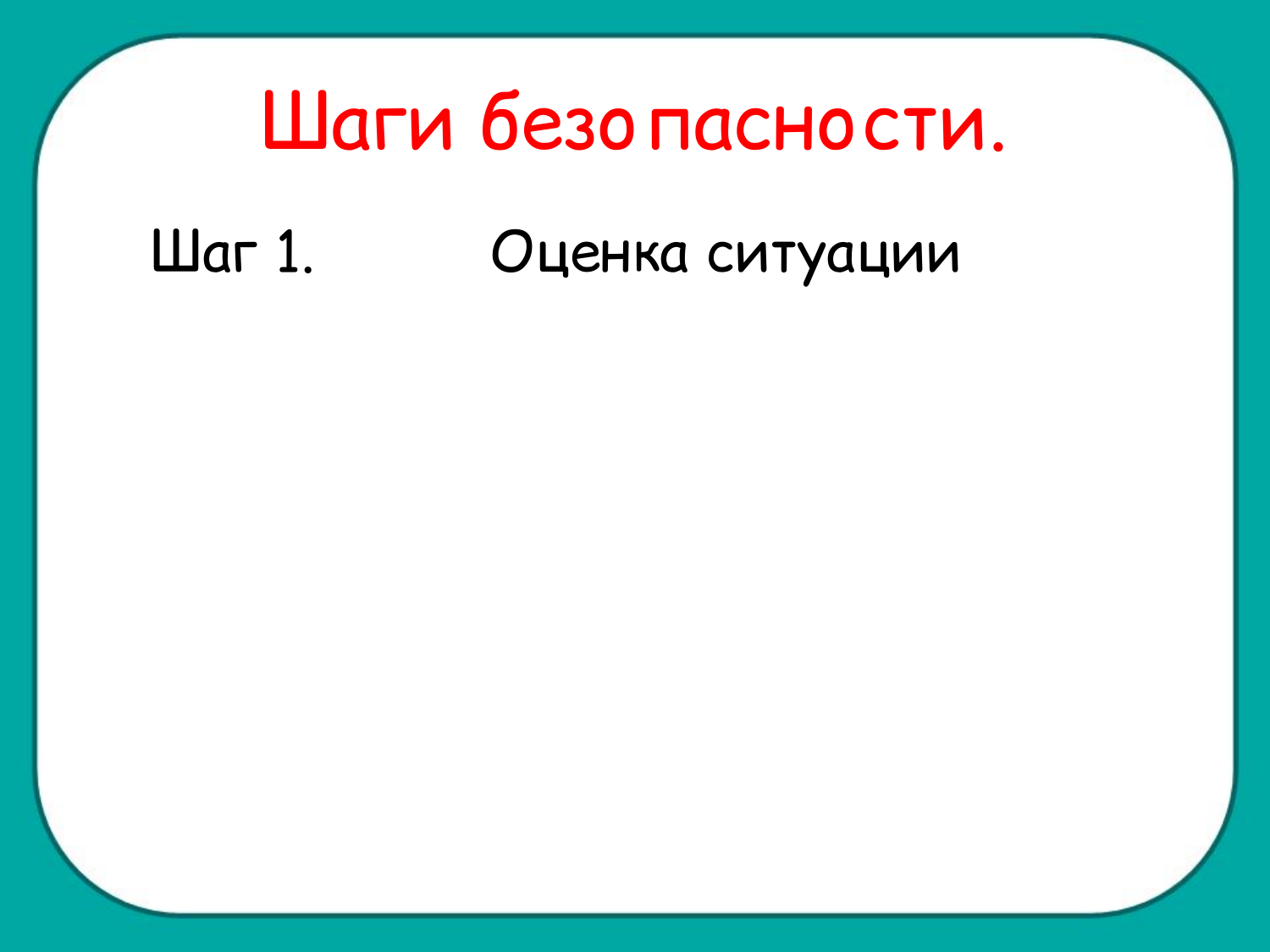

# Шаги безопасности.
Шаг 1.    	Оценка ситуации